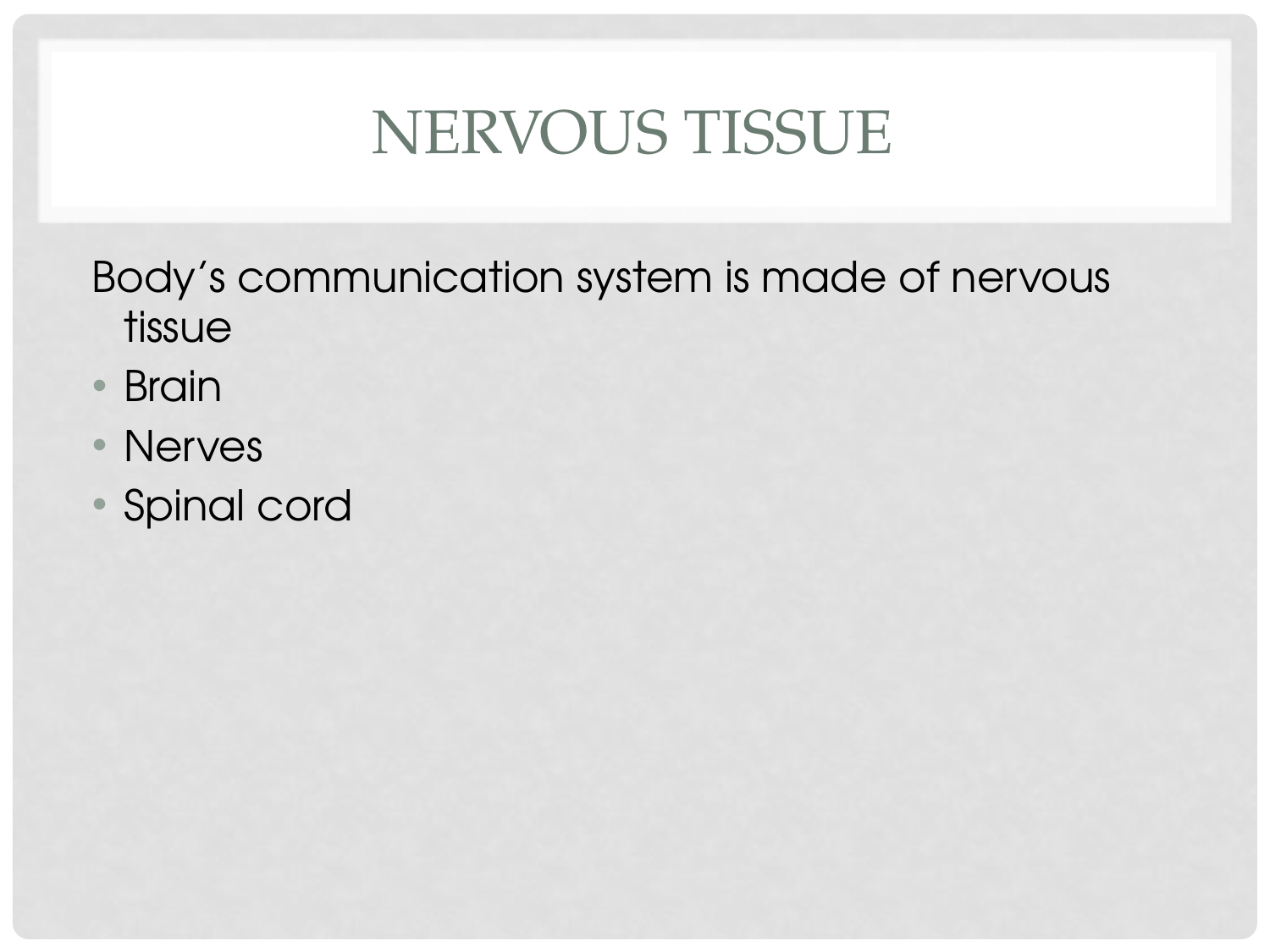

# Nervous tissue
Body’s communication system is made of nervous tissue
Brain
Nerves
Spinal cord